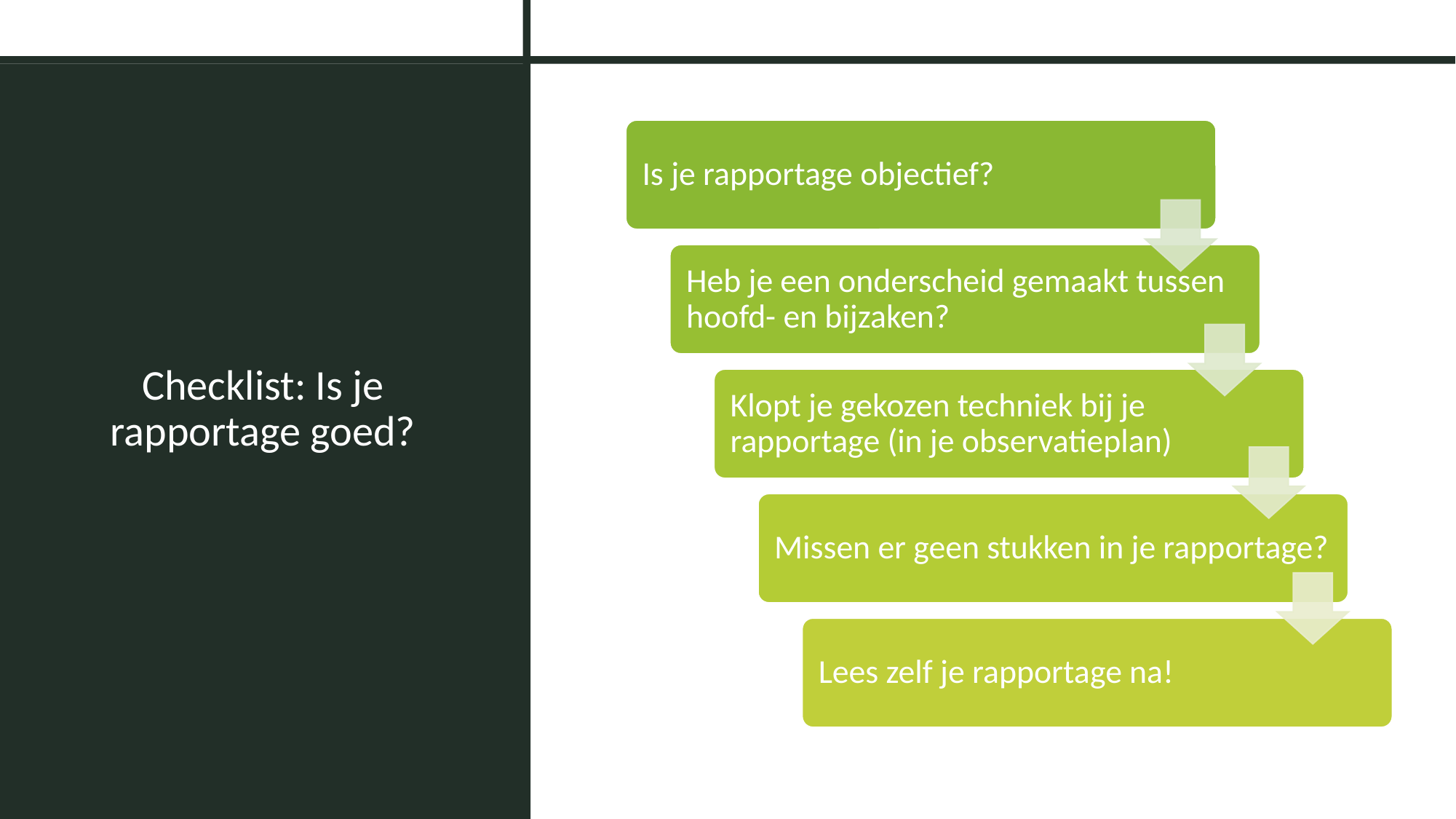

# Checklist: Is je rapportage goed?
Is je rapportage objectief?
Heb je een onderscheid gemaakt tussen hoofd- en bijzaken?
Klopt je gekozen techniek bij je rapportage (in je observatieplan)
Missen er geen stukken in je rapportage?
Lees zelf je rapportage na!